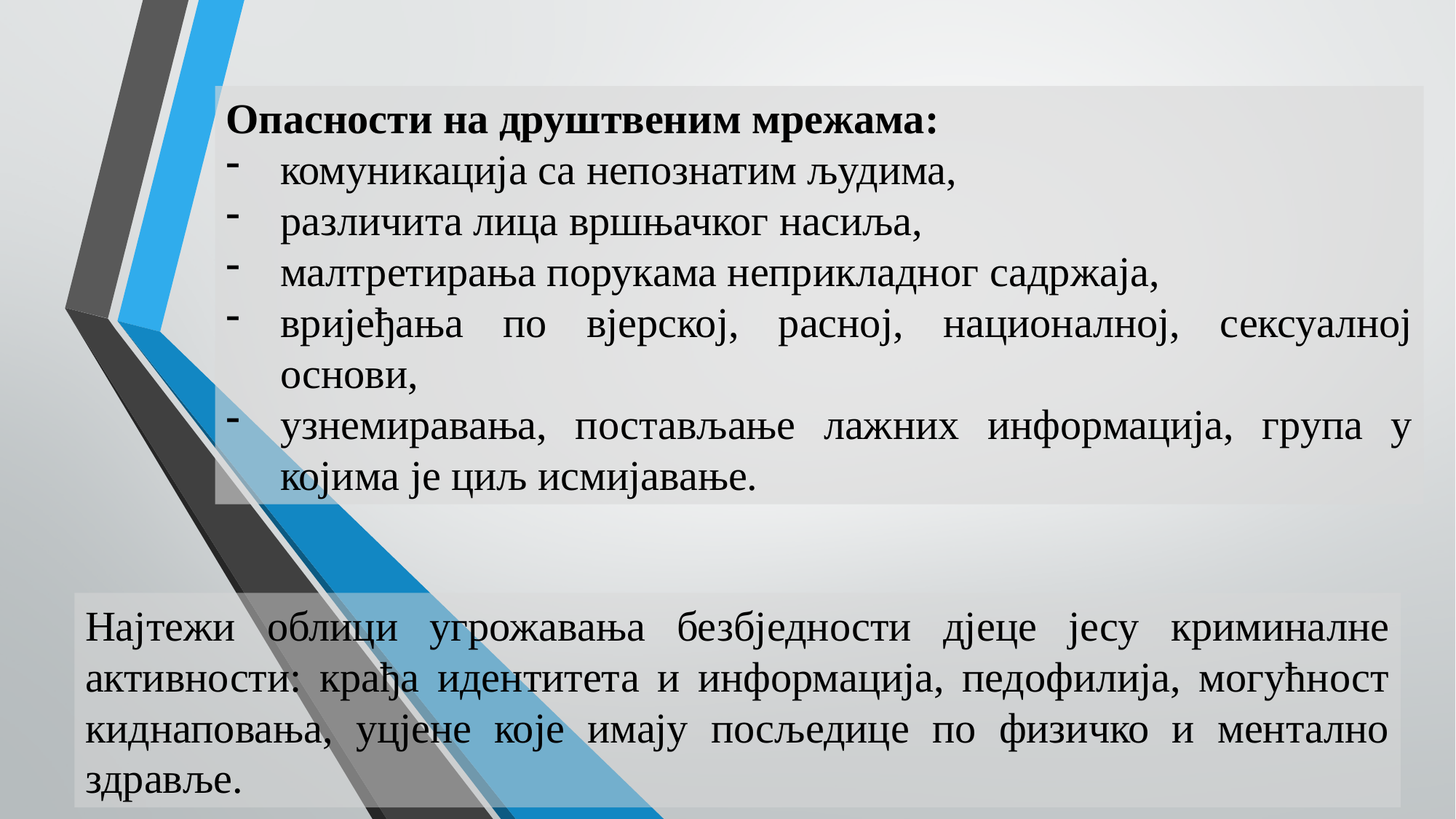

Опасности на друштвеним мрежама:
комуникација са непознатим људима,
различита лица вршњачког насиља,
малтретирања порукама неприкладног садржаја,
вријеђања по вјерској, расној, националној, сексуалној основи,
узнемиравања, постављање лажних информација, група у којима је циљ исмијавање.
Најтежи облици угрожавања безбједности дјеце јесу криминалне активности: крађа идентитета и информација, педофилија, могућност киднаповања, уцјене које имају посљедице по физичко и ментално здравље.